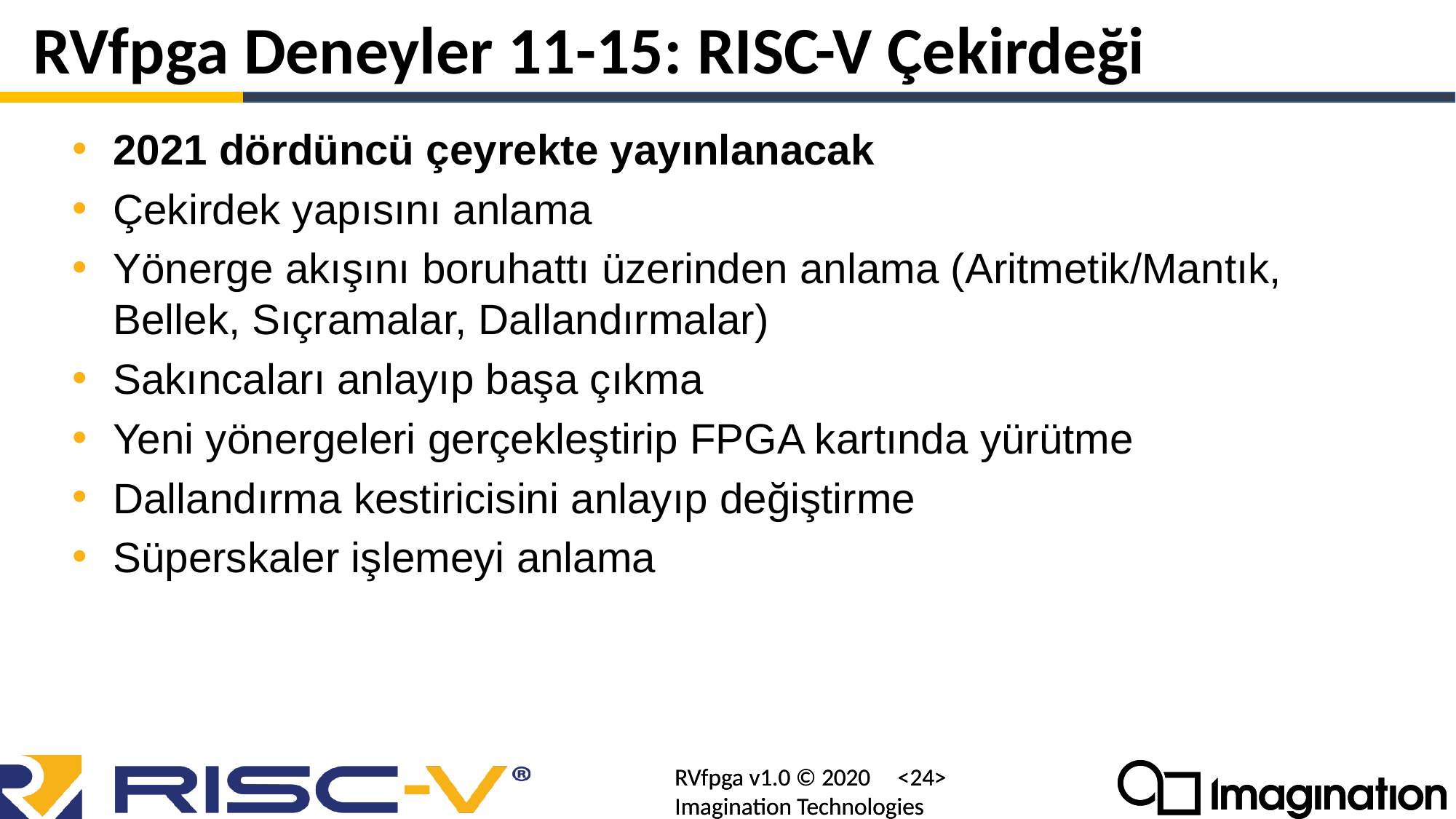

# RVfpga Deneyler 11-15: RISC-V Çekirdeği
2021 dördüncü çeyrekte yayınlanacak
Çekirdek yapısını anlama
Yönerge akışını boruhattı üzerinden anlama (Aritmetik/Mantık, Bellek, Sıçramalar, Dallandırmalar)
Sakıncaları anlayıp başa çıkma
Yeni yönergeleri gerçekleştirip FPGA kartında yürütme
Dallandırma kestiricisini anlayıp değiştirme
Süperskaler işlemeyi anlama